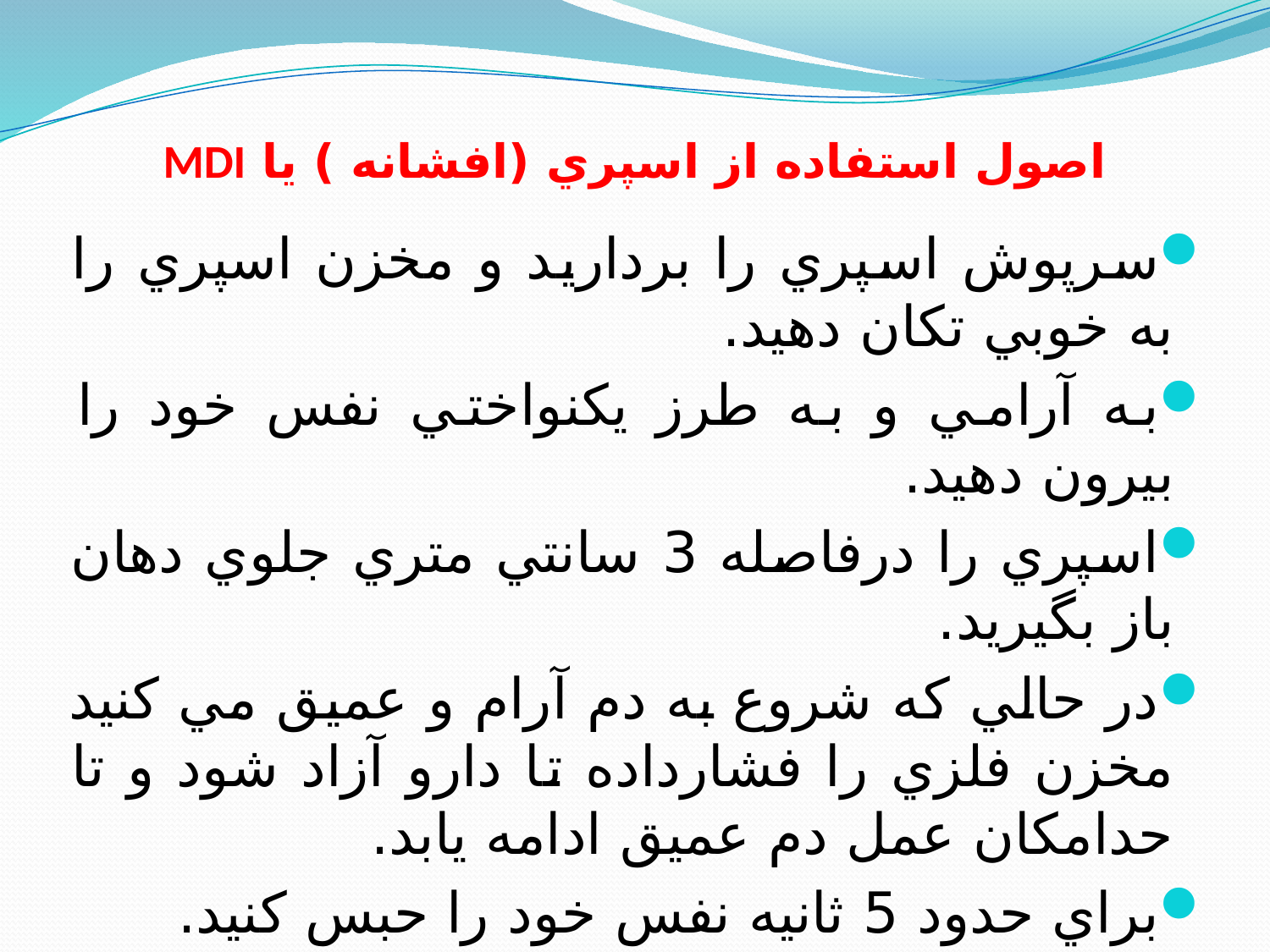

# اصول استفاده از اسپري (افشانه ) يا MDI
سرپوش اسپري را برداريد و مخزن اسپري را به خوبي تكان دهيد.
به آرامي و به طرز يكنواختي نفس خود را بيرون دهيد.
اسپري را درفاصله 3 سانتي متري جلوي دهان باز بگيريد.
در حالي كه شروع به دم آرام و عميق مي كنيد مخزن فلزي را فشارداده تا دارو آزاد شود و تا حدامكان عمل دم عمیق ادامه يابد.
براي حدود 5 ثانيه نفس خود را حبس كنيد.
نفس خود را به آرامي خارج سازيد.